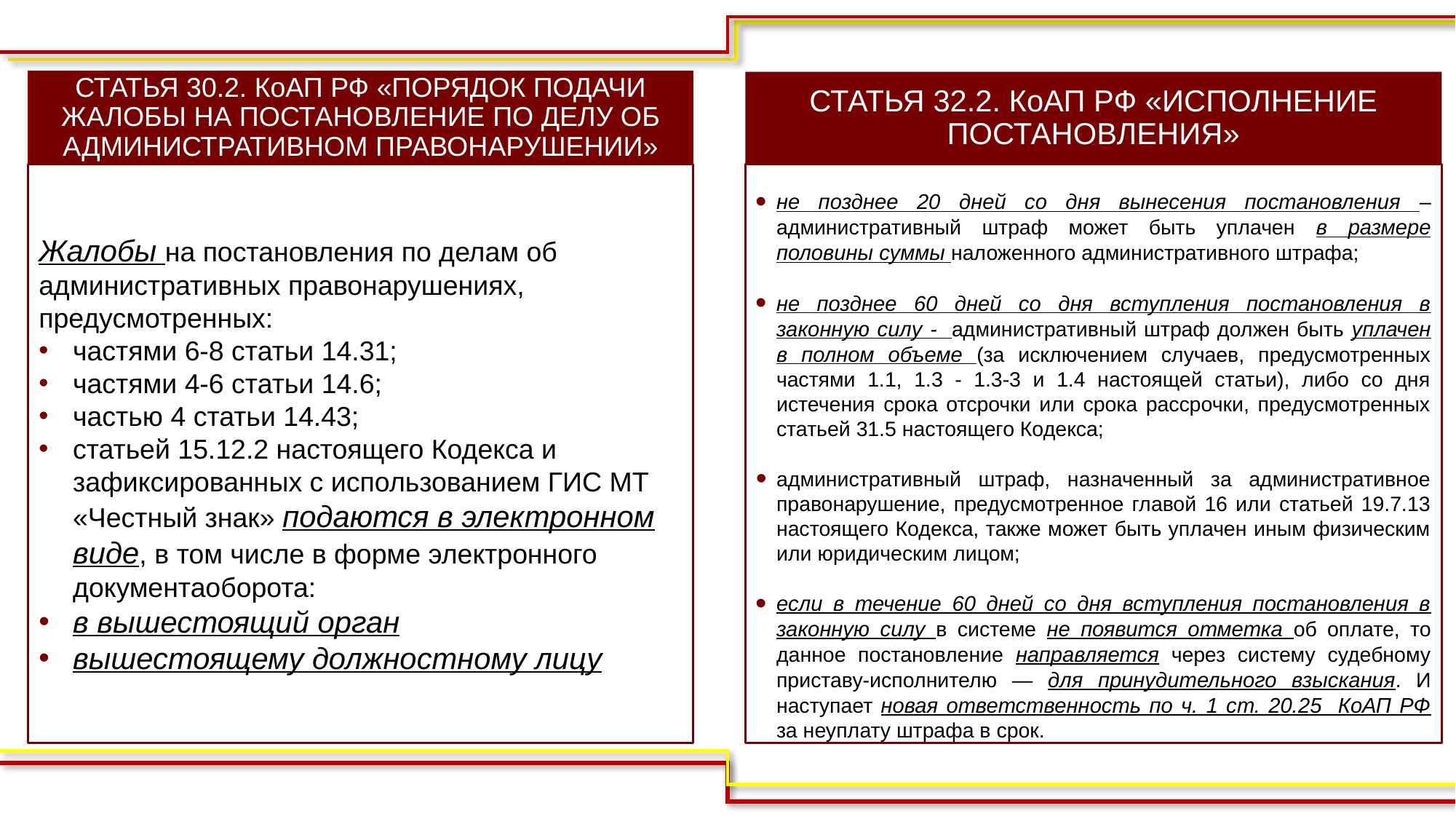

# СТАТЬЯ 30.2. КоАП РФ «ПОРЯДОК ПОДАЧИ ЖАЛОБЫ НА ПОСТАНОВЛЕНИЕ ПО ДЕЛУ ОБ АДМИНИСТРАТИВНОМ ПРАВОНАРУШЕНИИ»
СТАТЬЯ 32.2. КоАП РФ «ИСПОЛНЕНИЕ ПОСТАНОВЛЕНИЯ»
Жалобы на постановления по делам об административных правонарушениях, предусмотренных:
частями 6-8 статьи 14.31;
частями 4-6 статьи 14.6;
частью 4 статьи 14.43;
статьей 15.12.2 настоящего Кодекса и зафиксированных с использованием ГИС МТ «Честный знак» подаются в электронном виде, в том числе в форме электронного документаоборота:
в вышестоящий орган
вышестоящему должностному лицу

не позднее 20 дней со дня вынесения постановления – административный штраф может быть уплачен в размере половины суммы наложенного административного штрафа;

не позднее 60 дней со дня вступления постановления в законную силу -  административный штраф должен быть уплачен в полном объеме (за исключением случаев, предусмотренных частями 1.1, 1.3 - 1.3-3 и 1.4 настоящей статьи), либо со дня истечения срока отсрочки или срока рассрочки, предусмотренных статьей 31.5 настоящего Кодекса;

административный штраф, назначенный за административное правонарушение, предусмотренное главой 16 или статьей 19.7.13 настоящего Кодекса, также может быть уплачен иным физическим или юридическим лицом;

если в течение 60 дней со дня вступления постановления в законную силу в системе не появится отметка об оплате, то данное постановление направляется через систему судебному приставу-исполнителю — для принудительного взыскания. И наступает новая ответственность по ч. 1 ст. 20.25  КоАП РФ за неуплату штрафа в срок.